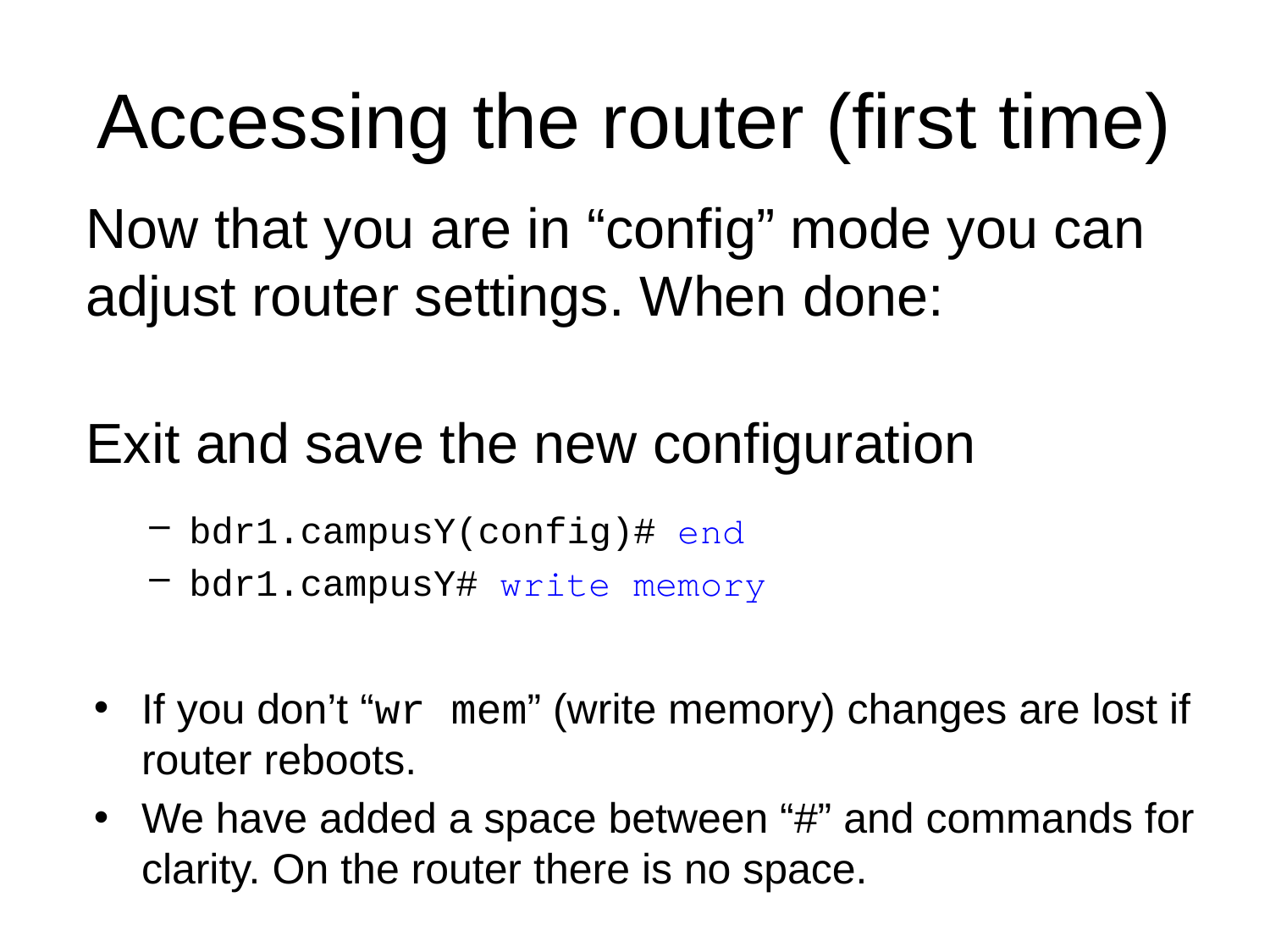

# Accessing the router (first time)
Now that you are in “config” mode you can adjust router settings. When done:
Exit and save the new configuration
bdr1.campusY(config)# end
bdr1.campusY# write memory

If you don’t “wr mem” (write memory) changes are lost if router reboots.
We have added a space between “#” and commands for clarity. On the router there is no space.